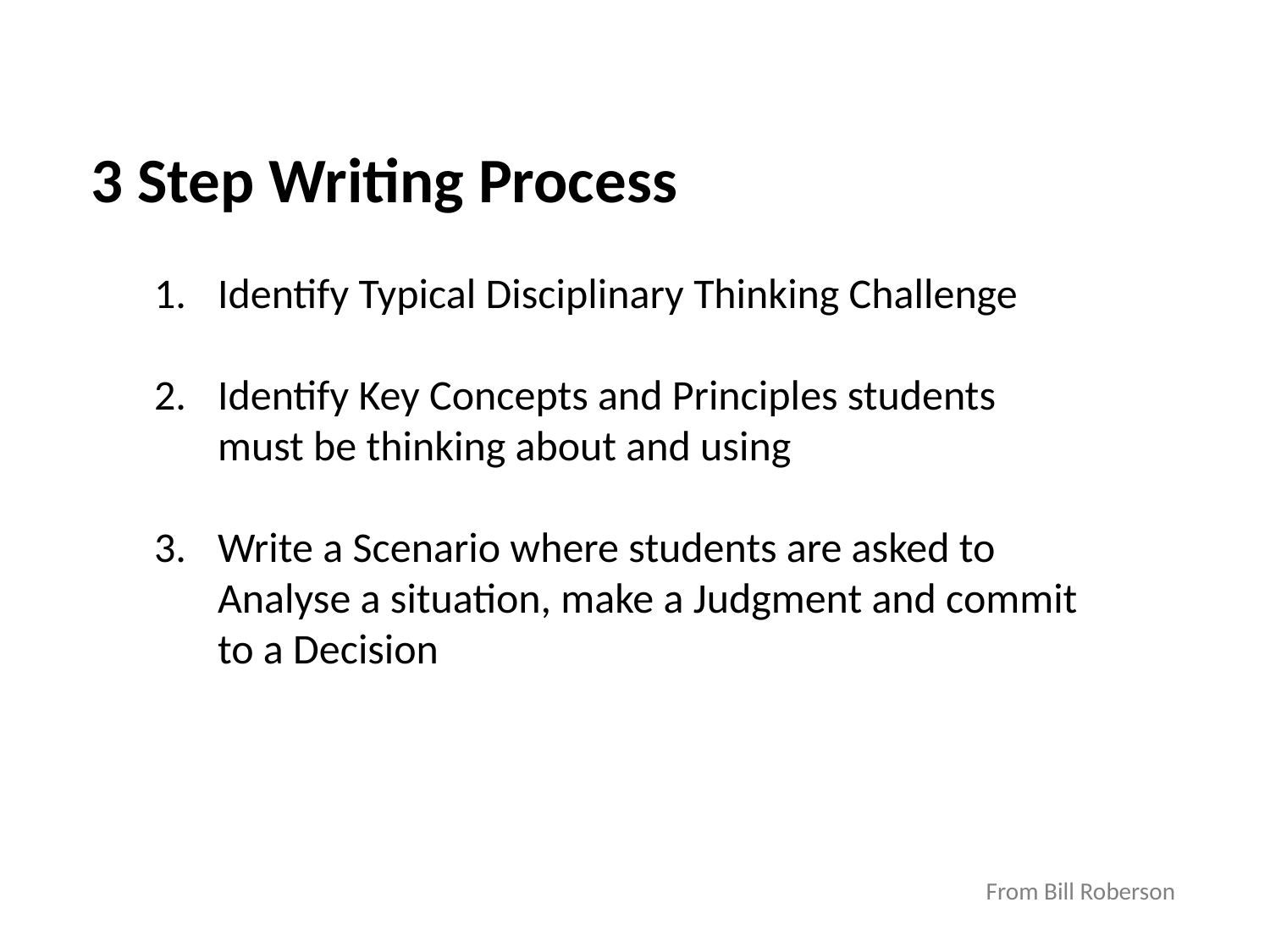

3 Step Writing Process

Identify Typical Disciplinary Thinking Challenge
Identify Key Concepts and Principles students must be thinking about and using
Write a Scenario where students are asked to Analyse a situation, make a Judgment and commit to a Decision
From Bill Roberson